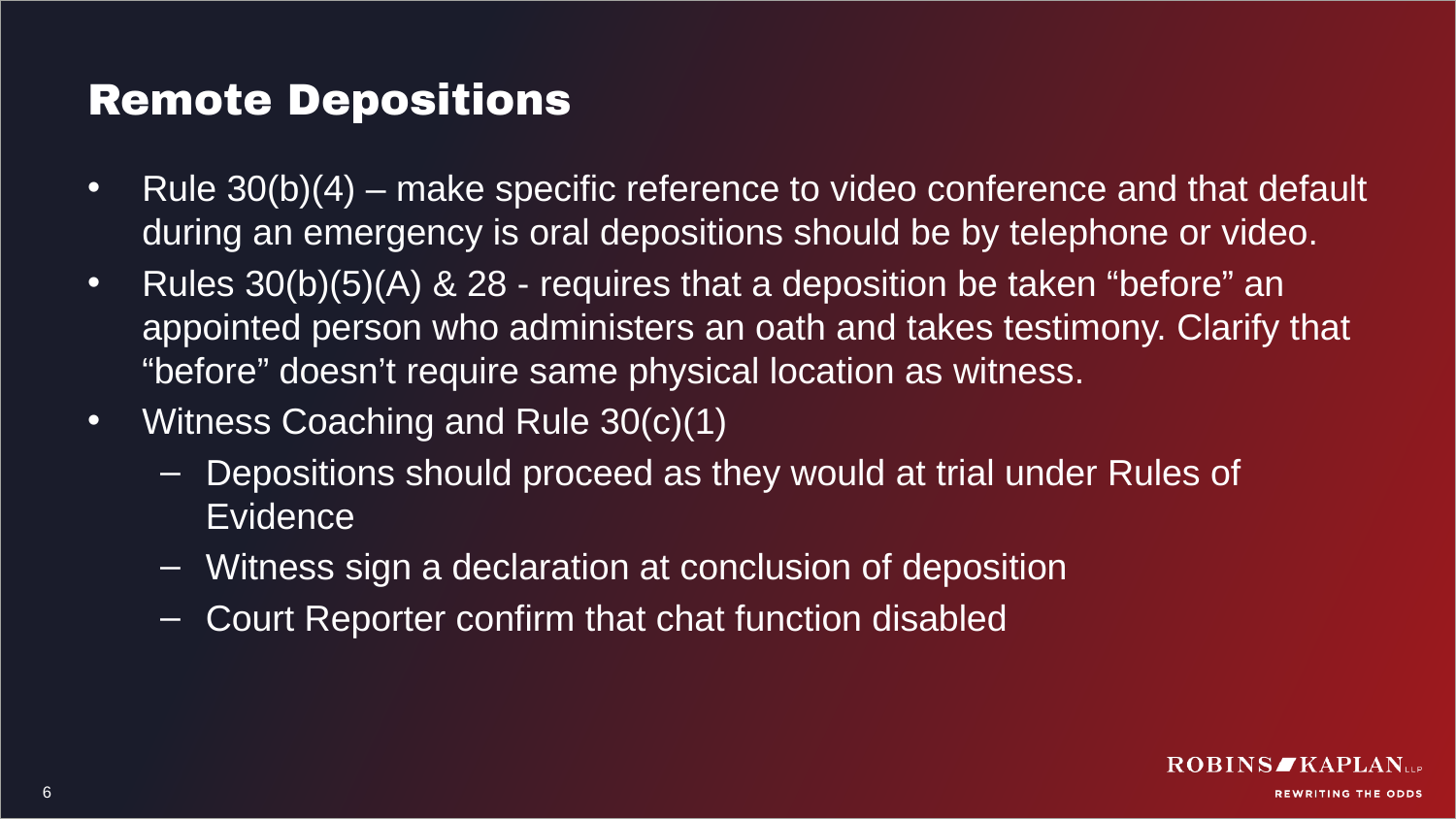

# Remote Depositions
Rule 30(b)(4) – make specific reference to video conference and that default during an emergency is oral depositions should be by telephone or video.
Rules 30(b)(5)(A) & 28 - requires that a deposition be taken “before” an appointed person who administers an oath and takes testimony. Clarify that “before” doesn’t require same physical location as witness.
Witness Coaching and Rule 30(c)(1)
Depositions should proceed as they would at trial under Rules of Evidence
Witness sign a declaration at conclusion of deposition
Court Reporter confirm that chat function disabled